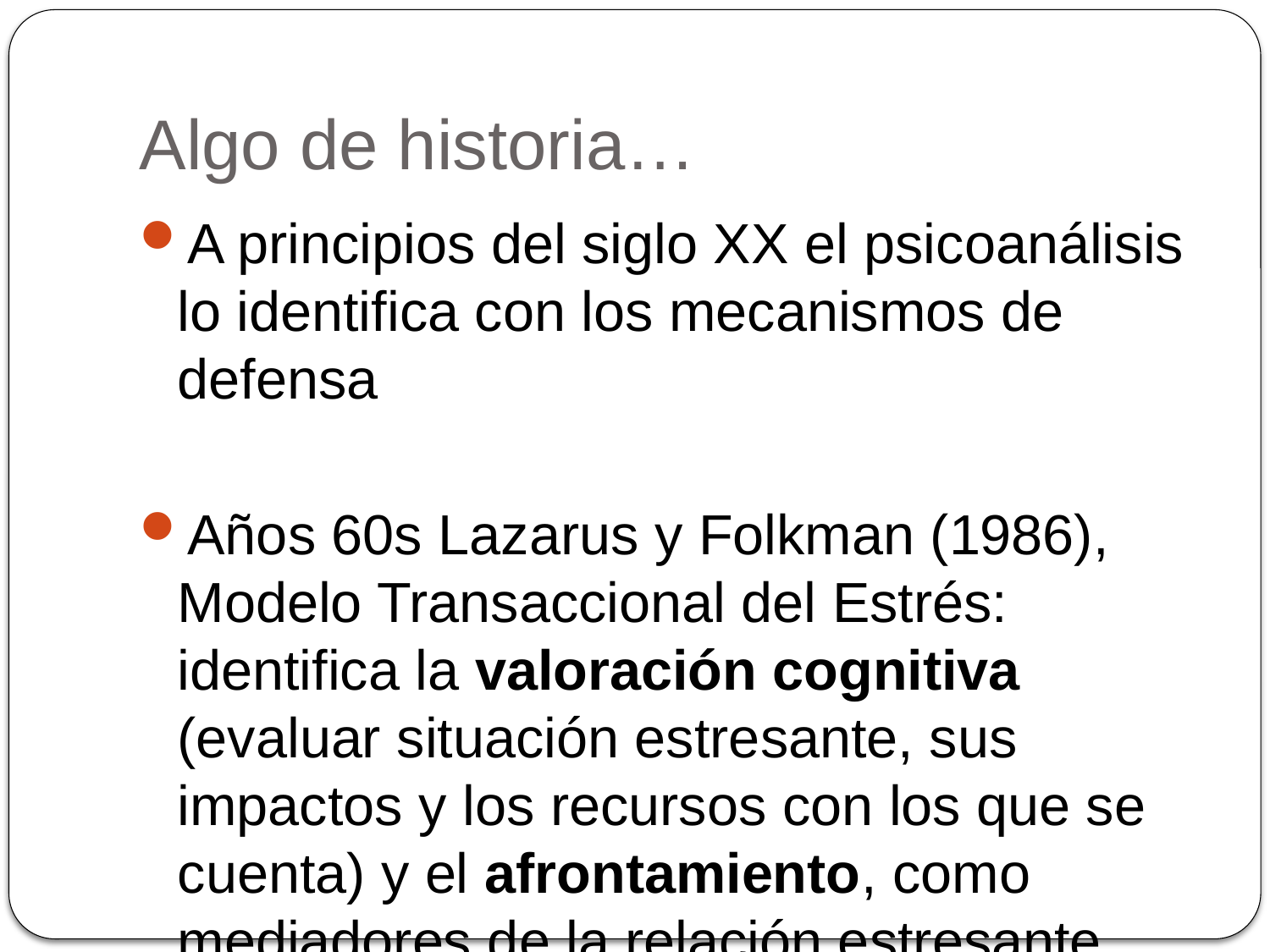

# Algo de historia…
A principios del siglo XX el psicoanálisis lo identifica con los mecanismos de defensa

Años 60s Lazarus y Folkman (1986), Modelo Transaccional del Estrés: identifica la valoración cognitiva (evaluar situación estresante, sus impactos y los recursos con los que se cuenta) y el afrontamiento, como mediadores de la relación estresante entre la persona y el ambiente